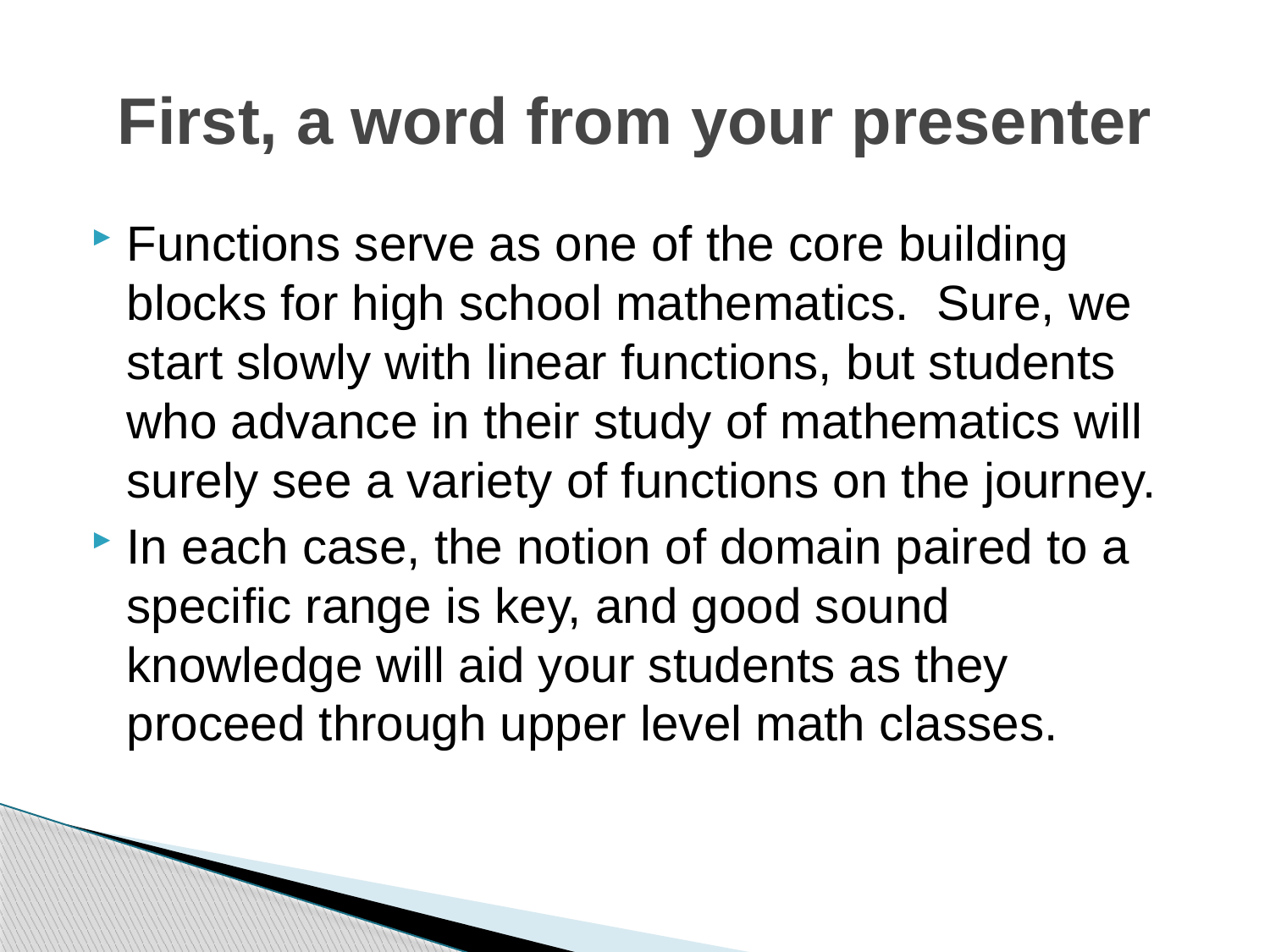

# First, a word from your presenter
Functions serve as one of the core building blocks for high school mathematics.  Sure, we start slowly with linear functions, but students who advance in their study of mathematics will surely see a variety of functions on the journey.
In each case, the notion of domain paired to a specific range is key, and good sound knowledge will aid your students as they proceed through upper level math classes.